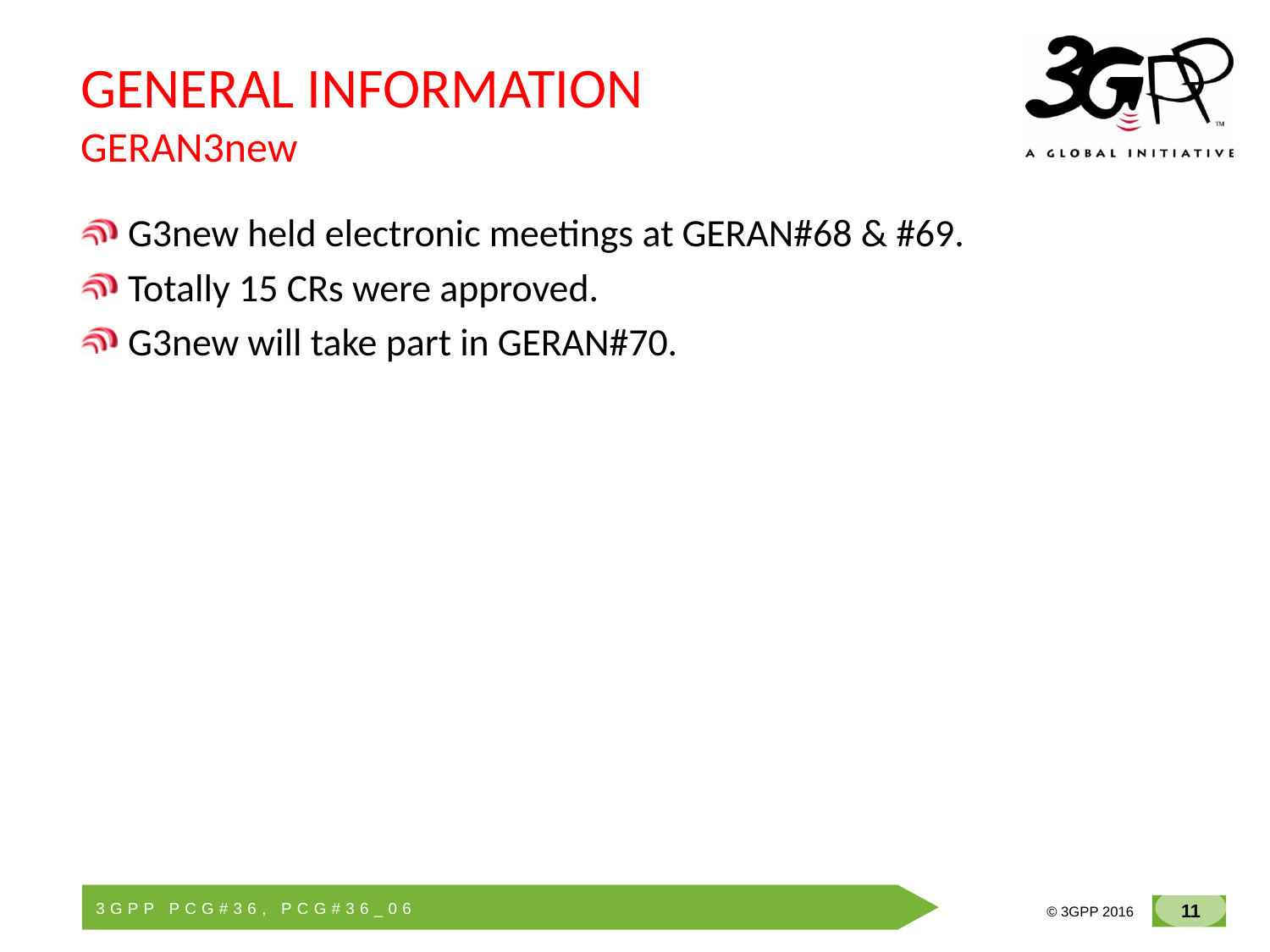

# GENERAL INFORMATION GERAN3new
G3new held electronic meetings at GERAN#68 & #69.
Totally 15 CRs were approved.
G3new will take part in GERAN#70.